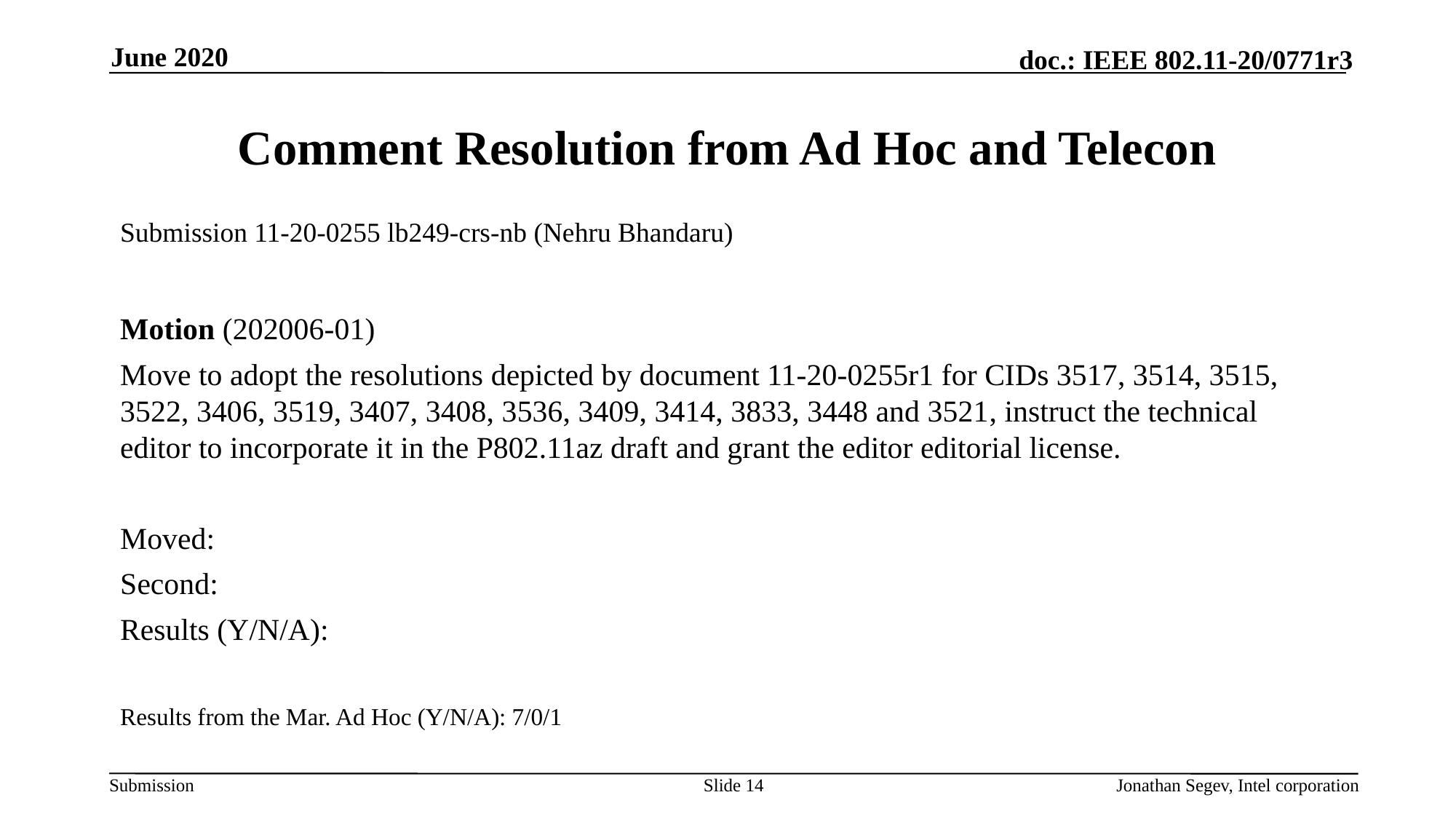

June 2020
# Comment Resolution from Ad Hoc and Telecon
Submission 11-20-0255 lb249-crs-nb (Nehru Bhandaru)

Motion (202006-01)
Move to adopt the resolutions depicted by document 11-20-0255r1 for CIDs 3517, 3514, 3515, 3522, 3406, 3519, 3407, 3408, 3536, 3409, 3414, 3833, 3448 and 3521, instruct the technical editor to incorporate it in the P802.11az draft and grant the editor editorial license.

Moved:
Second:
Results (Y/N/A):

Results from the Mar. Ad Hoc (Y/N/A): 7/0/1
Slide 14
Jonathan Segev, Intel corporation